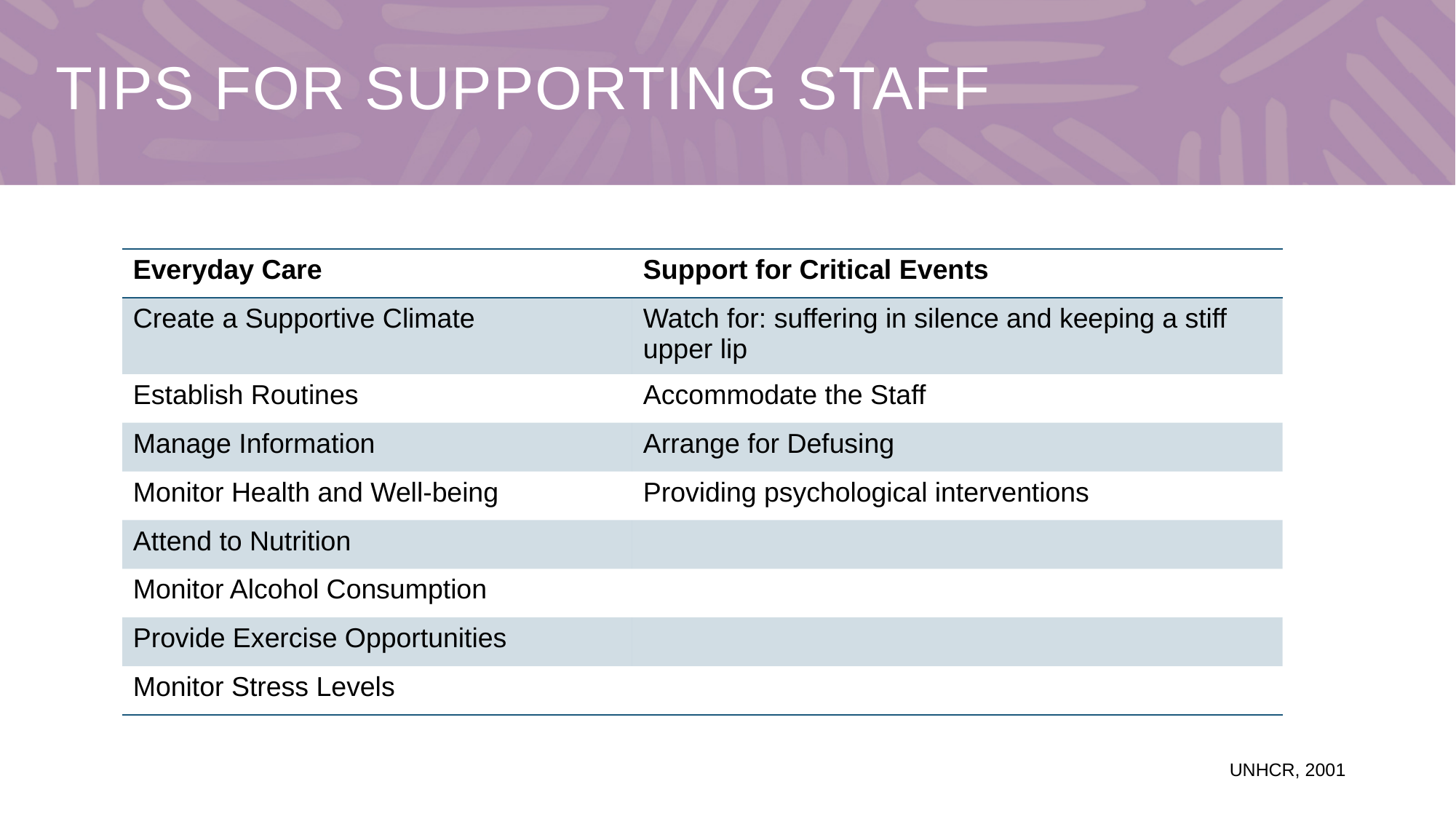

# Tips for supporting staff
| Everyday Care | Support for Critical Events |
| --- | --- |
| Create a Supportive Climate | Watch for: suffering in silence and keeping a stiff upper lip |
| Establish Routines | Accommodate the Staff |
| Manage Information | Arrange for Defusing |
| Monitor Health and Well-being | Providing psychological interventions |
| Attend to Nutrition |  |
| Monitor Alcohol Consumption |  |
| Provide Exercise Opportunities |  |
| Monitor Stress Levels |  |

UNHCR, 2001